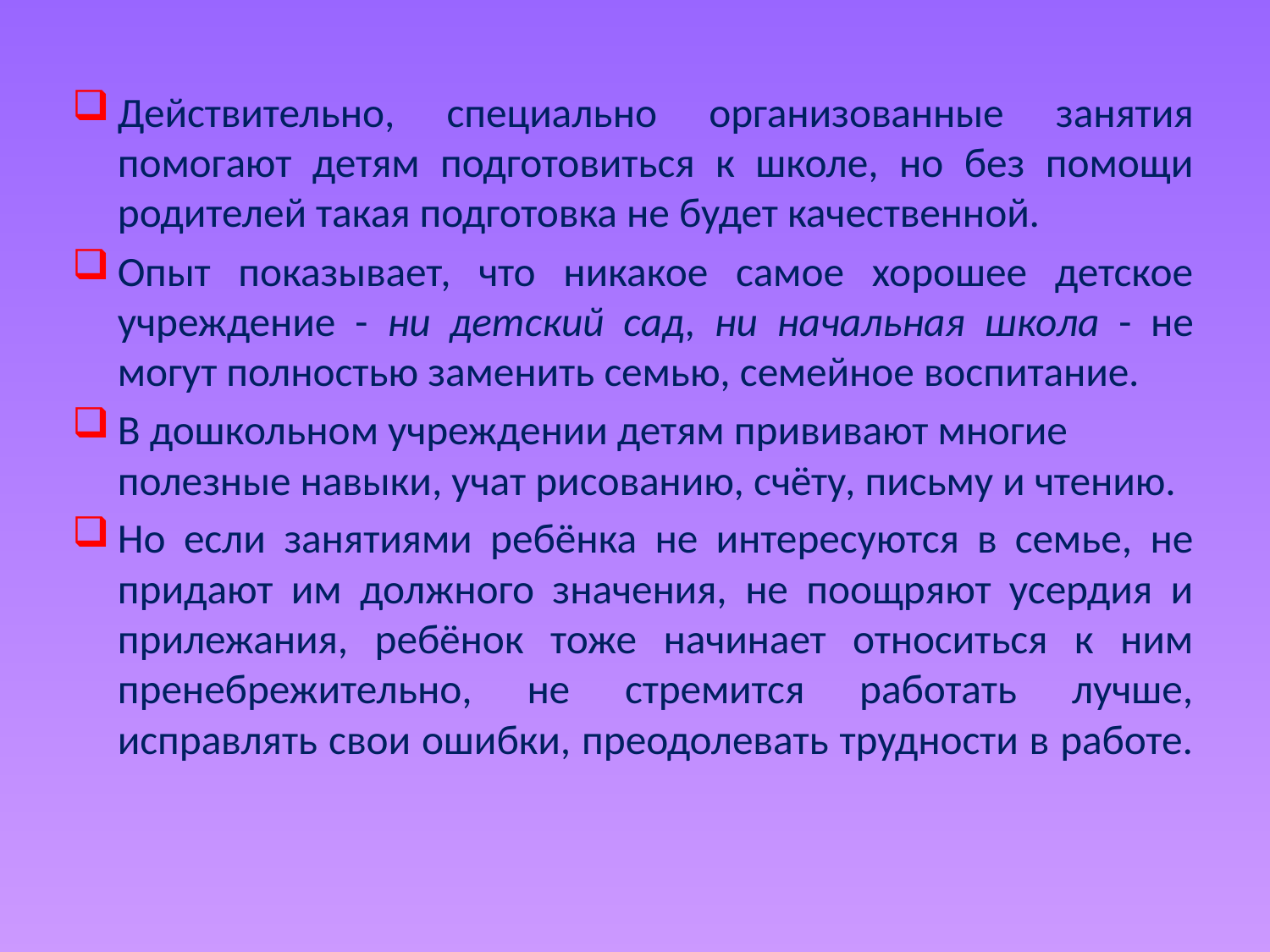

Действительно, специально организованные занятия помогают детям подготовиться к школе, но без помощи родителей такая подготовка не будет качественной.
Опыт показывает, что никакое самое хорошее детское учреждение - ни детский сад, ни начальная школа - не могут полностью заменить семью, семейное воспитание.
В дошкольном учреждении детям прививают многие полезные навыки, учат рисованию, счёту, письму и чтению.
Но если занятиями ребёнка не интересуются в семье, не придают им должного значения, не поощряют усердия и прилежания, ребёнок тоже начинает относиться к ним пренебрежительно, не стремится работать лучше, исправлять свои ошибки, преодолевать трудности в работе.